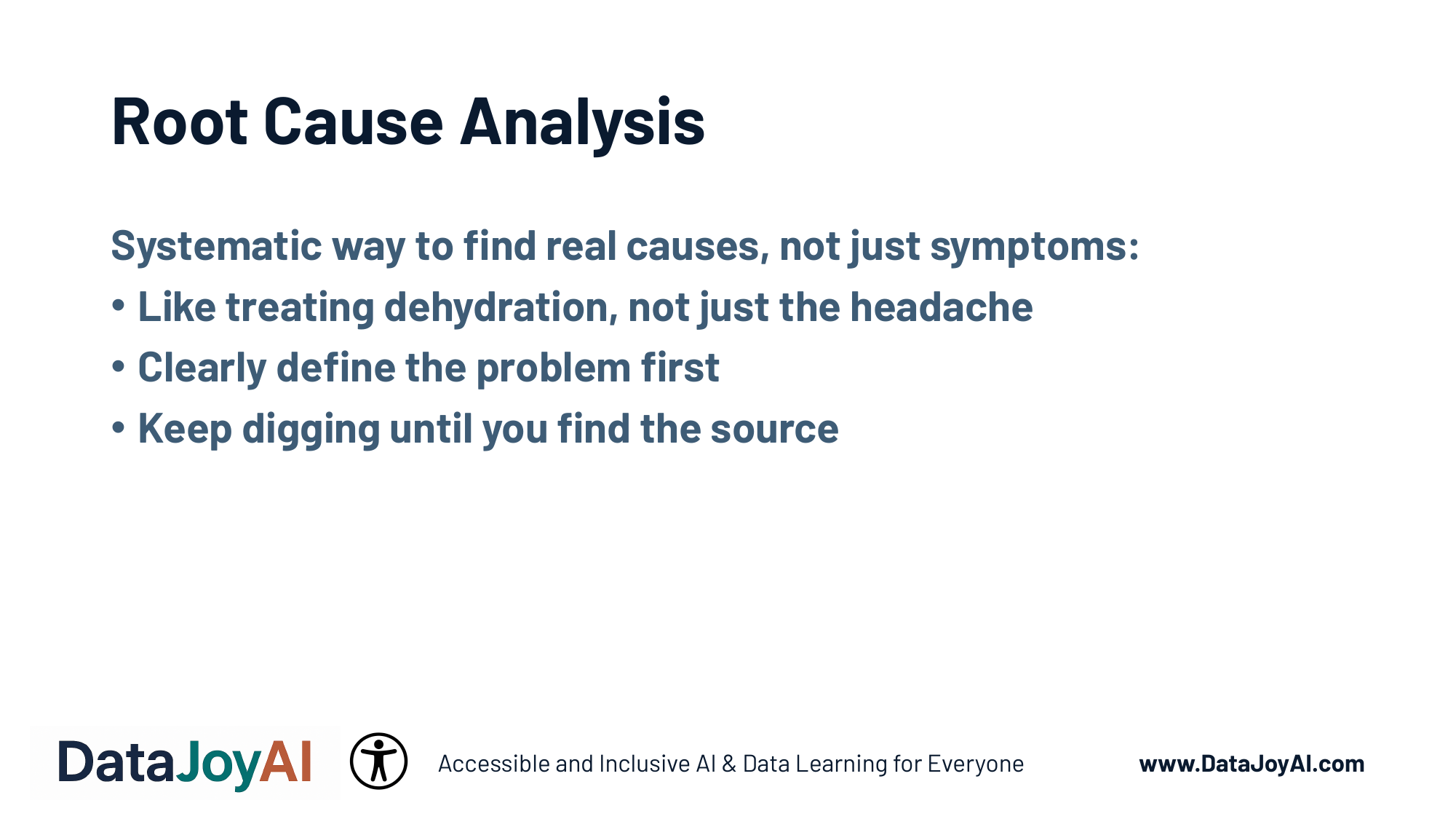

# Root Cause Analysis
Systematic way to find real causes, not just symptoms:
Like treating dehydration, not just the headache
Clearly define the problem first
Keep digging until you find the source